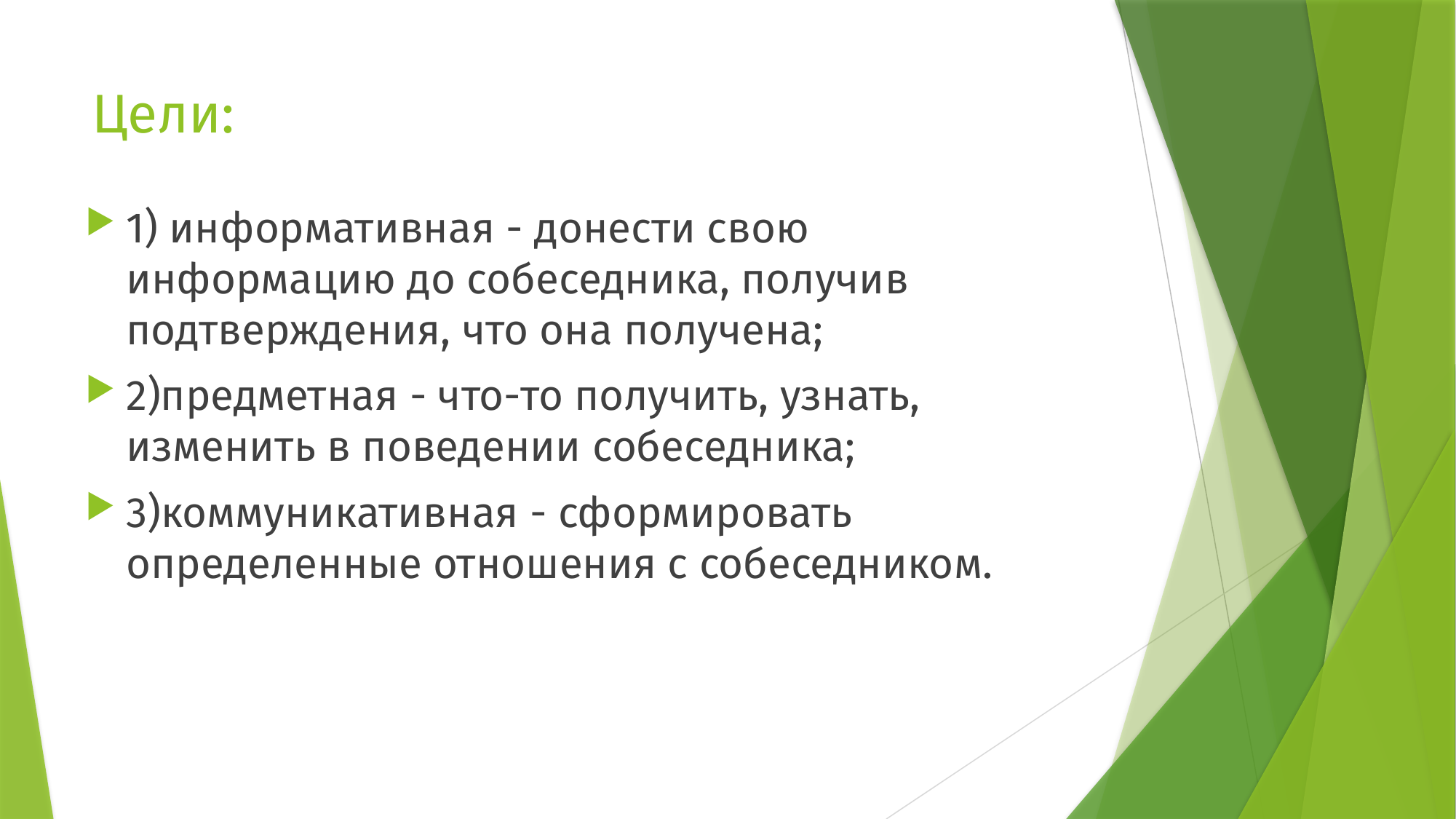

# Цели:
1) информативная - донести свою информацию до собеседника, получив подтверждения, что она получена;
2)предметная - что-то получить, узнать, изменить в поведении собеседника;
3)коммуникативная - сформировать определенные отношения с собеседником.